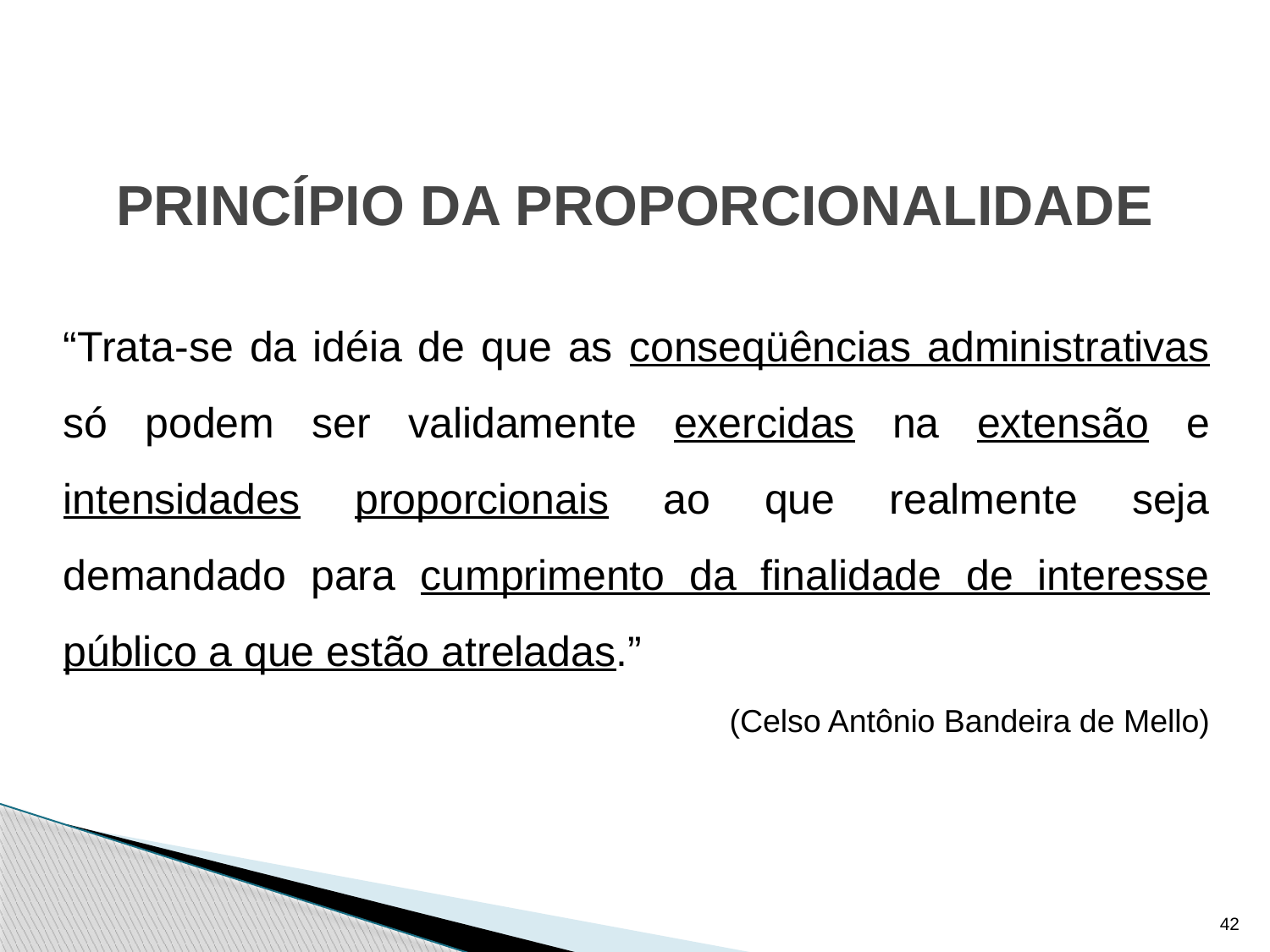

# PRINCÍPIO DA PROPORCIONALIDADE
	“Trata-se da idéia de que as conseqüências administrativas só podem ser validamente exercidas na extensão e intensidades proporcionais ao que realmente seja demandado para cumprimento da finalidade de interesse público a que estão atreladas.”
(Celso Antônio Bandeira de Mello)
42